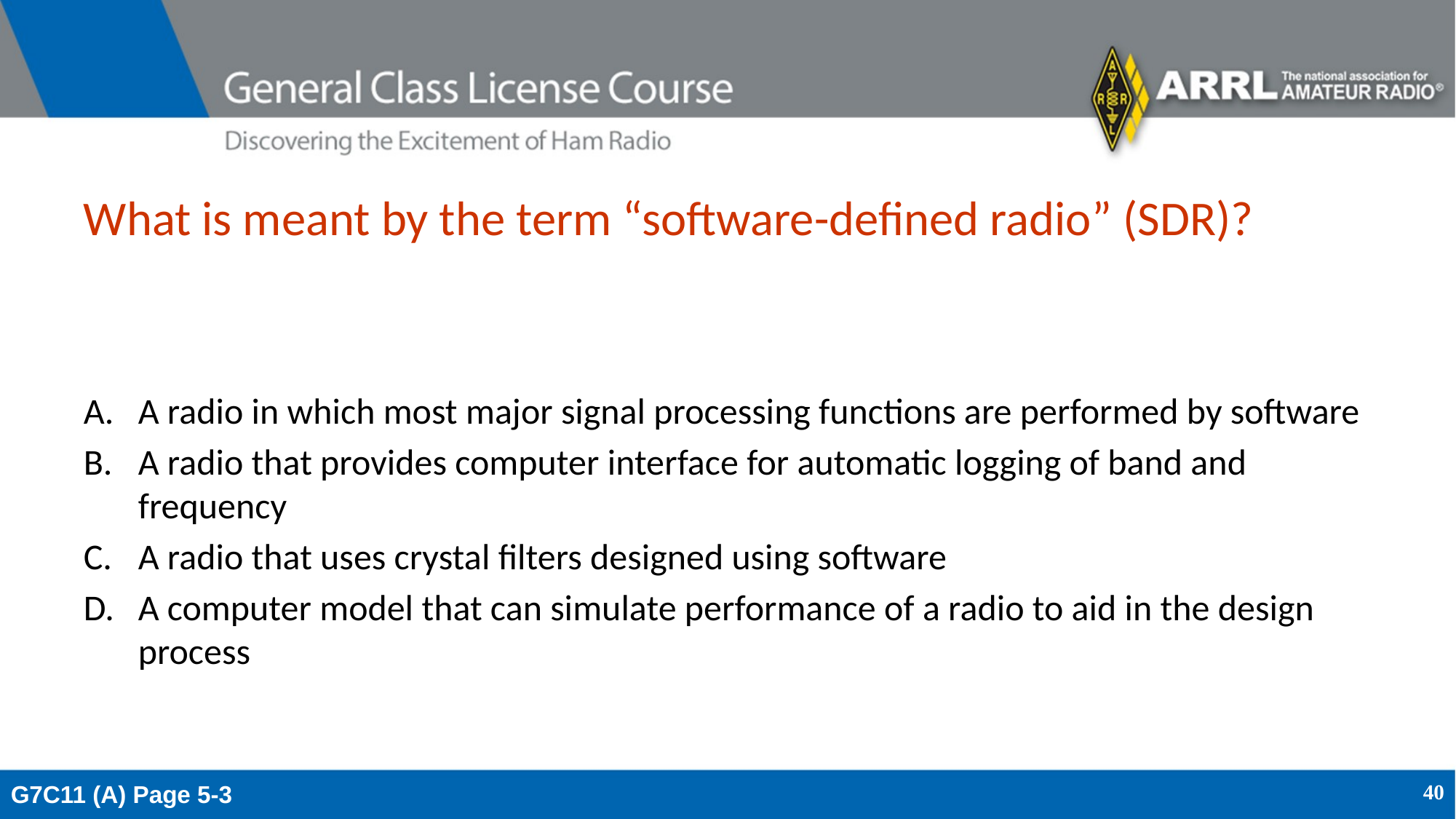

# What is meant by the term “software-defined radio” (SDR)?
A radio in which most major signal processing functions are performed by software
A radio that provides computer interface for automatic logging of band and frequency
A radio that uses crystal filters designed using software
A computer model that can simulate performance of a radio to aid in the design process
G7C11 (A) Page 5-3
40